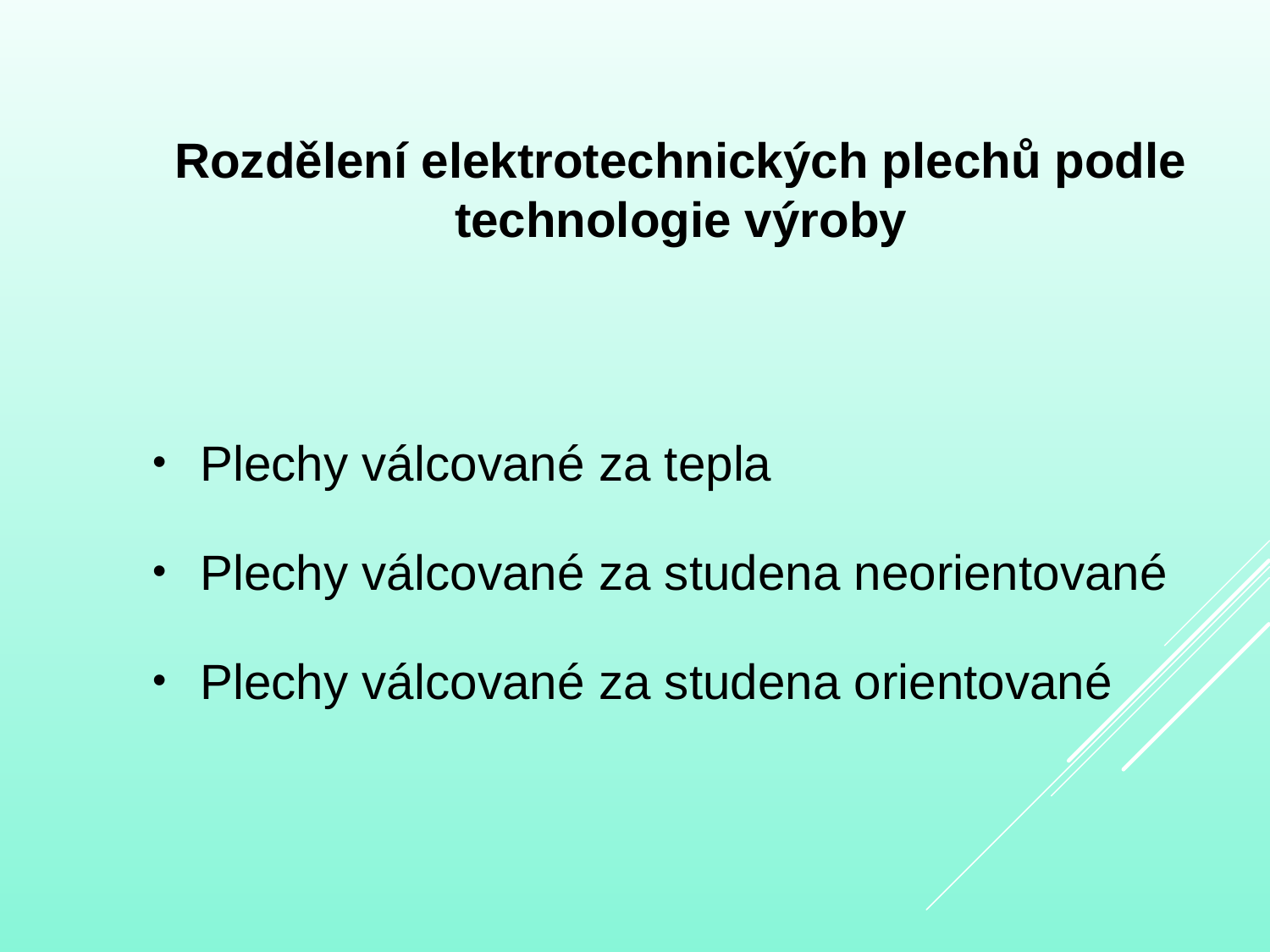

# Rozdělení elektrotechnických plechů podle technologie výroby

Plechy válcované za tepla
Plechy válcované za studena neorientované
Plechy válcované za studena orientované